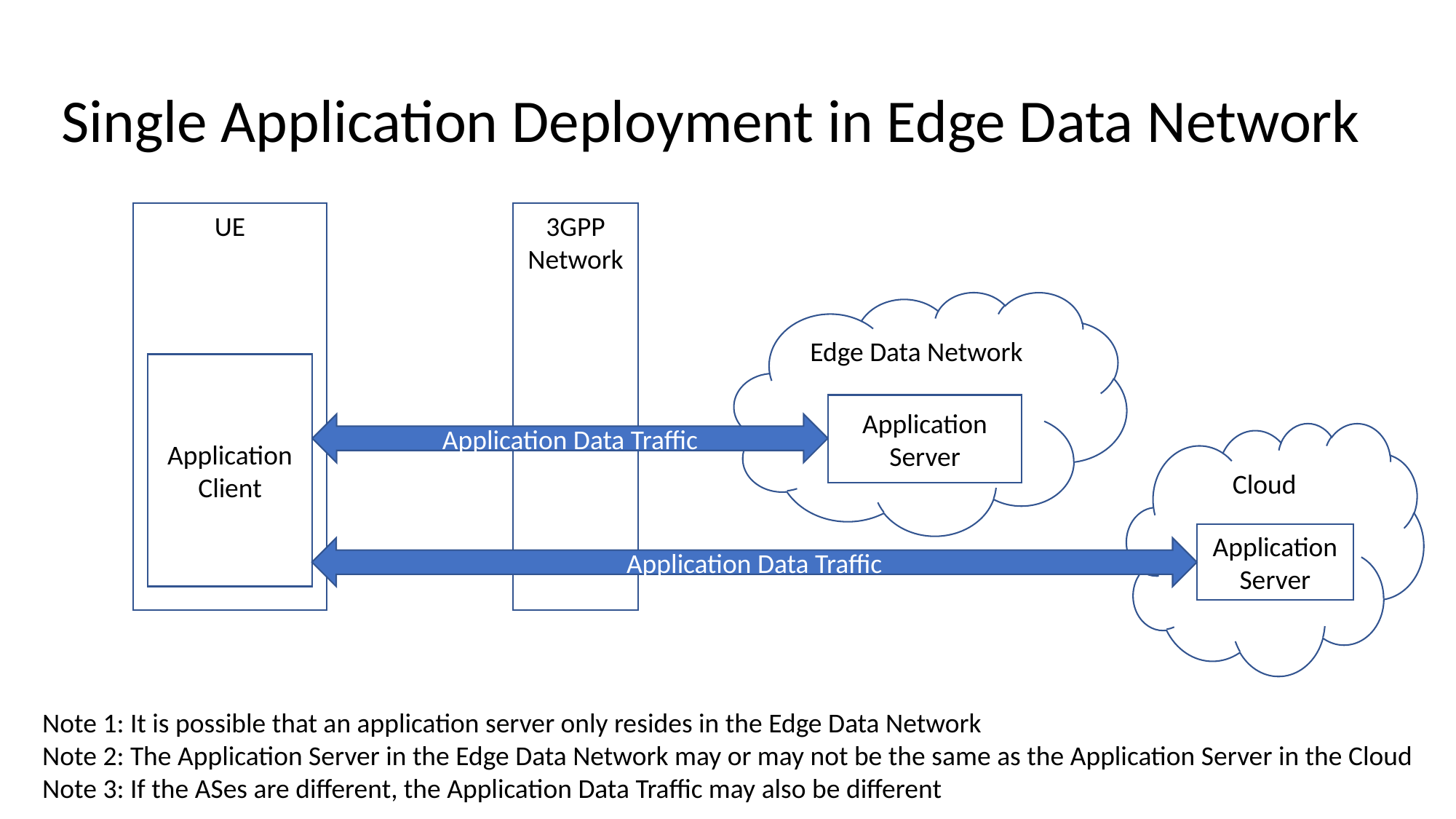

# Single Application Deployment in Edge Data Network
UE
3GPP
Network
Edge Data Network
Application
Client
Application
Server
Application Data Traffic
Cloud
Application
Server
Application Data Traffic
Note 1: It is possible that an application server only resides in the Edge Data Network
Note 2: The Application Server in the Edge Data Network may or may not be the same as the Application Server in the Cloud
Note 3: If the ASes are different, the Application Data Traffic may also be different